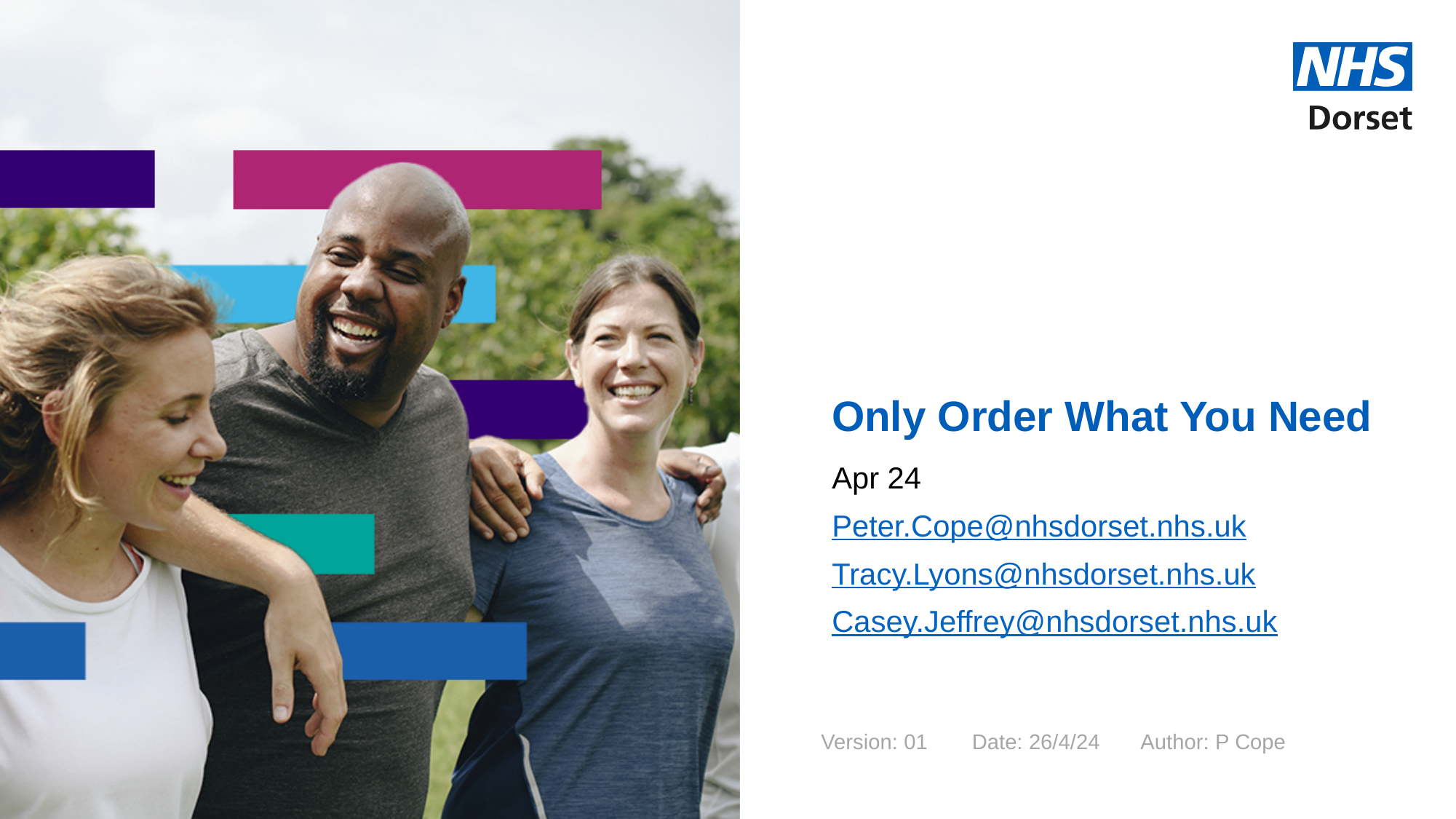

# Only Order What You Need
Apr 24
Peter.Cope@nhsdorset.nhs.uk
Tracy.Lyons@nhsdorset.nhs.uk
Casey.Jeffrey@nhsdorset.nhs.uk

Version: 01	       Date: 26/4/24       Author: P Cope